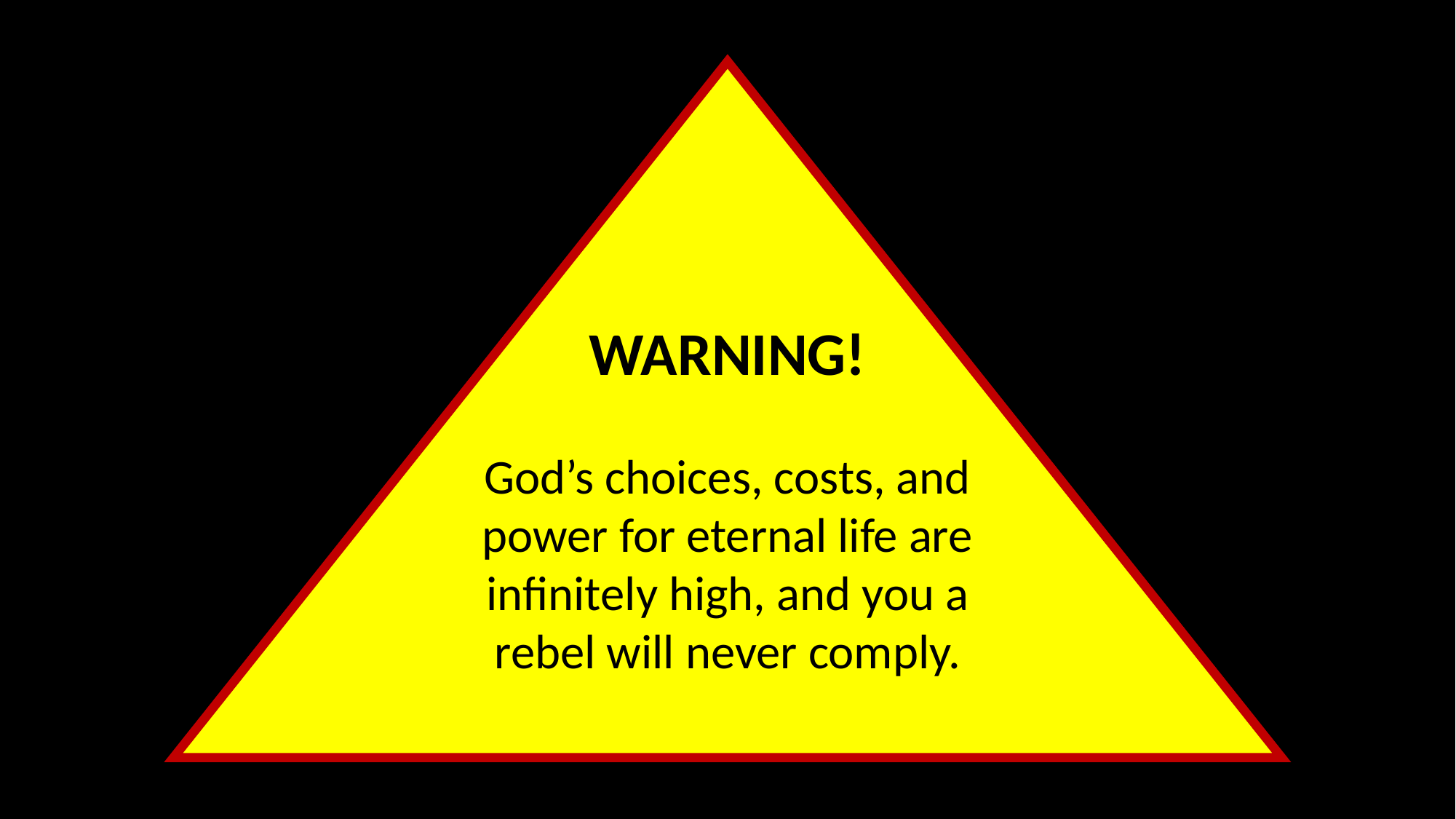

WARNING!

God’s choices, costs, and power for eternal life are infinitely high, and you a rebel will never comply.